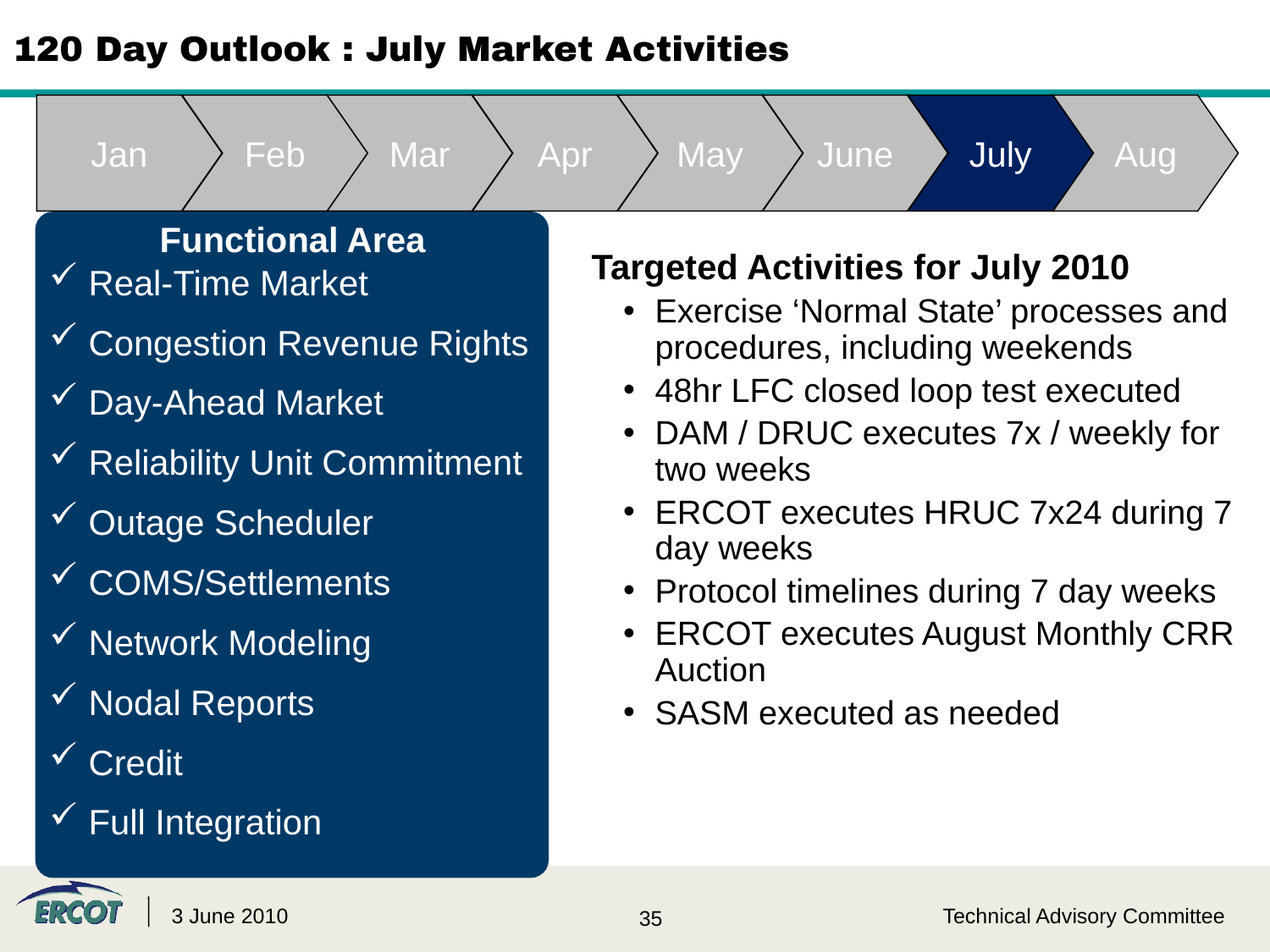

# 120 Day Outlook : July Market Activities
Jan
Feb
Mar
Apr
May
June
July
Aug

Functional Area
Targeted Activities for July 2010
Exercise ‘Normal State’ processes and procedures, including weekends
48hr LFC closed loop test executed
DAM / DRUC executes 7x / weekly for two weeks
ERCOT executes HRUC 7x24 during 7 day weeks
Protocol timelines during 7 day weeks
ERCOT executes August Monthly CRR Auction
SASM executed as needed
Real-Time Market
Congestion Revenue Rights
Day-Ahead Market
Reliability Unit Commitment
Outage Scheduler
COMS/Settlements
Network Modeling
Nodal Reports
Credit
Full Integration
3 June 2010
Technical Advisory Committee